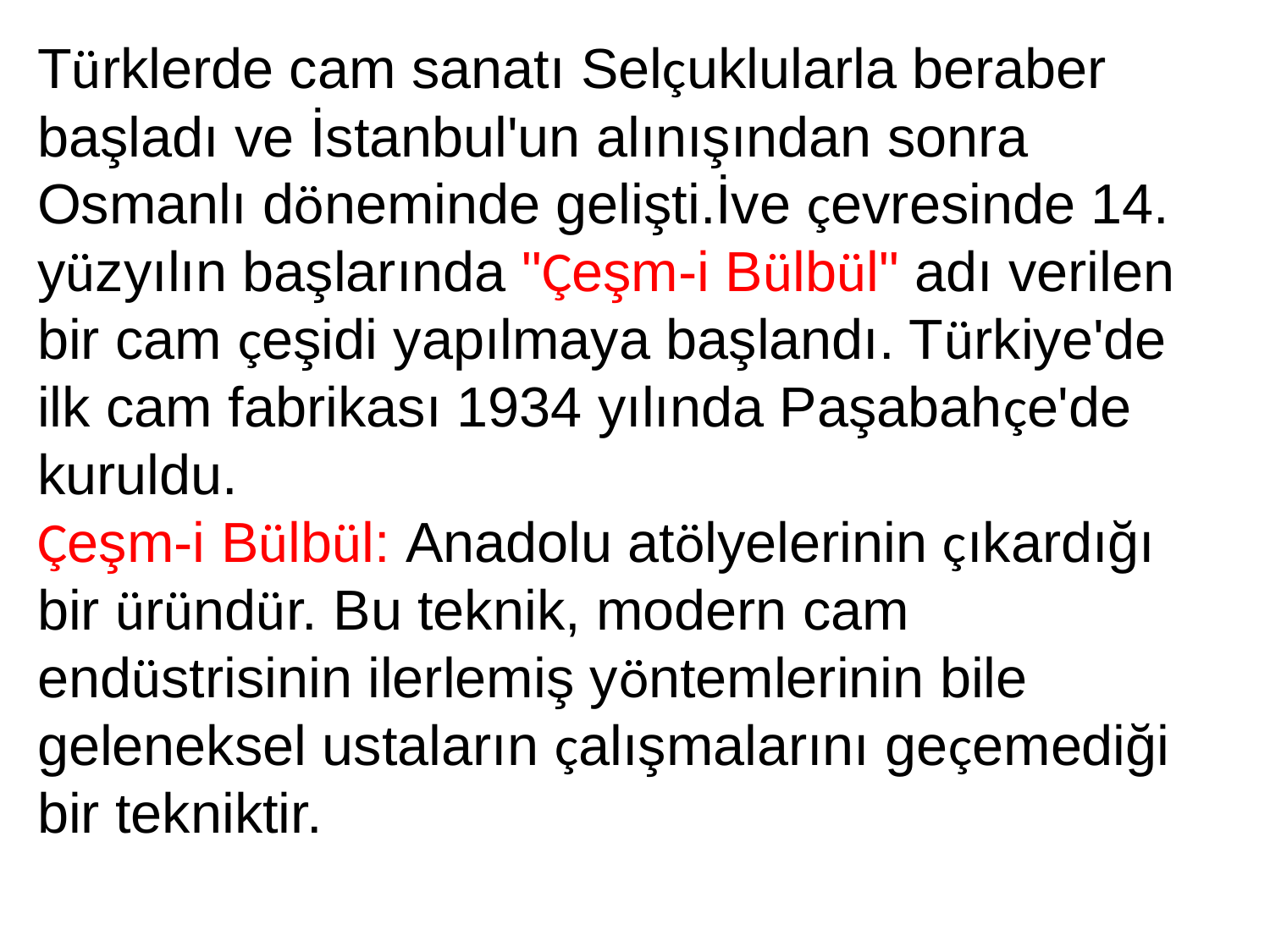

Türklerde cam sanatı Selçuklularla beraber başladı ve İstanbul'un alınışından sonra Osmanlı döneminde gelişti.İve çevresinde 14. yüzyılın başlarında "Çeşm-i Bülbül" adı verilen bir cam çeşidi yapılmaya başlandı. Türkiye'de ilk cam fabrikası 1934 yılında Paşabahçe'de kuruldu.
Çeşm-i Bülbül: Anadolu atölyelerinin çıkardığı bir üründür. Bu teknik, modern cam endüstrisinin ilerlemiş yöntemlerinin bile geleneksel ustaların çalışmalarını geçemediği bir tekniktir.